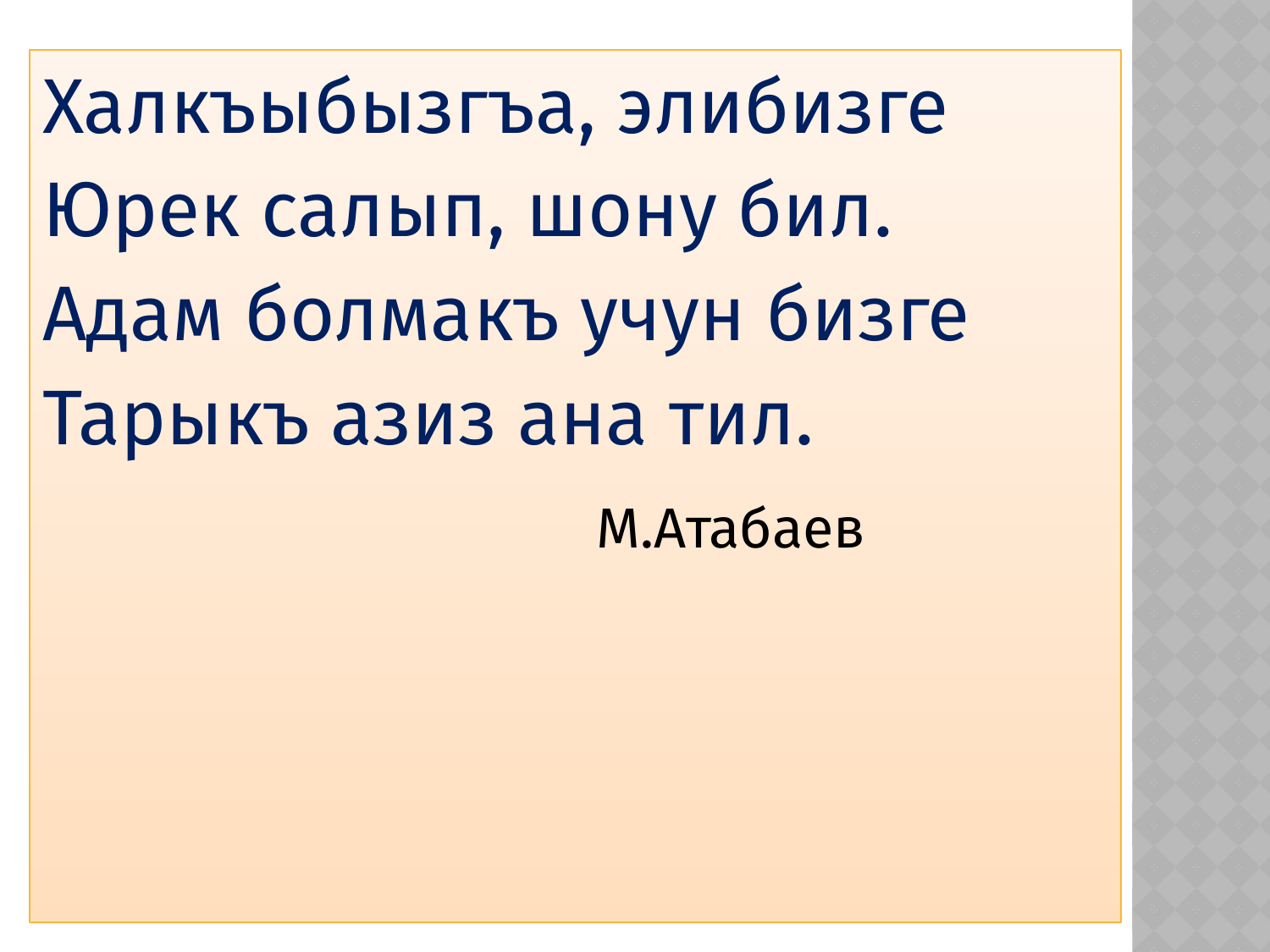

Халкъыбызгъа, элибизге
Юрек салып, шону бил.
Адам болмакъ учун бизге
Тарыкъ азиз ана тил.
                           М.Атабаев